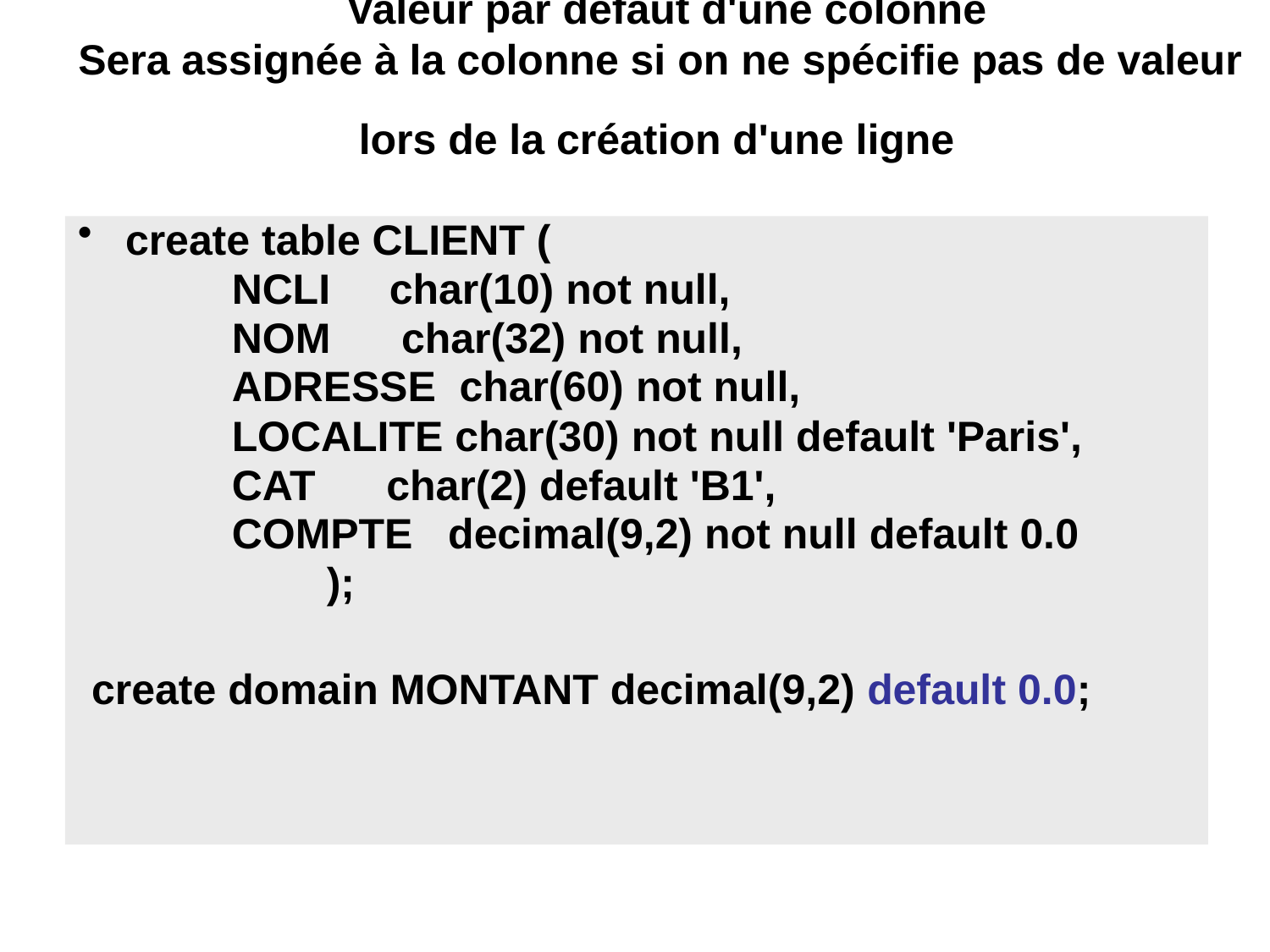

# Valeur par défaut d'une colonne Sera assignée à la colonne si on ne spécifie pas de valeur lors de la création d'une ligne
create table CLIENT (
             NCLI     char(10) not null,
             NOM      char(32) not null,
             ADRESSE  char(60) not null,
             LOCALITE char(30) not null default 'Paris',
             CAT      char(2) default 'B1',
             COMPTE   decimal(9,2) not null default 0.0
                     );

 create domain MONTANT decimal(9,2) default 0.0;